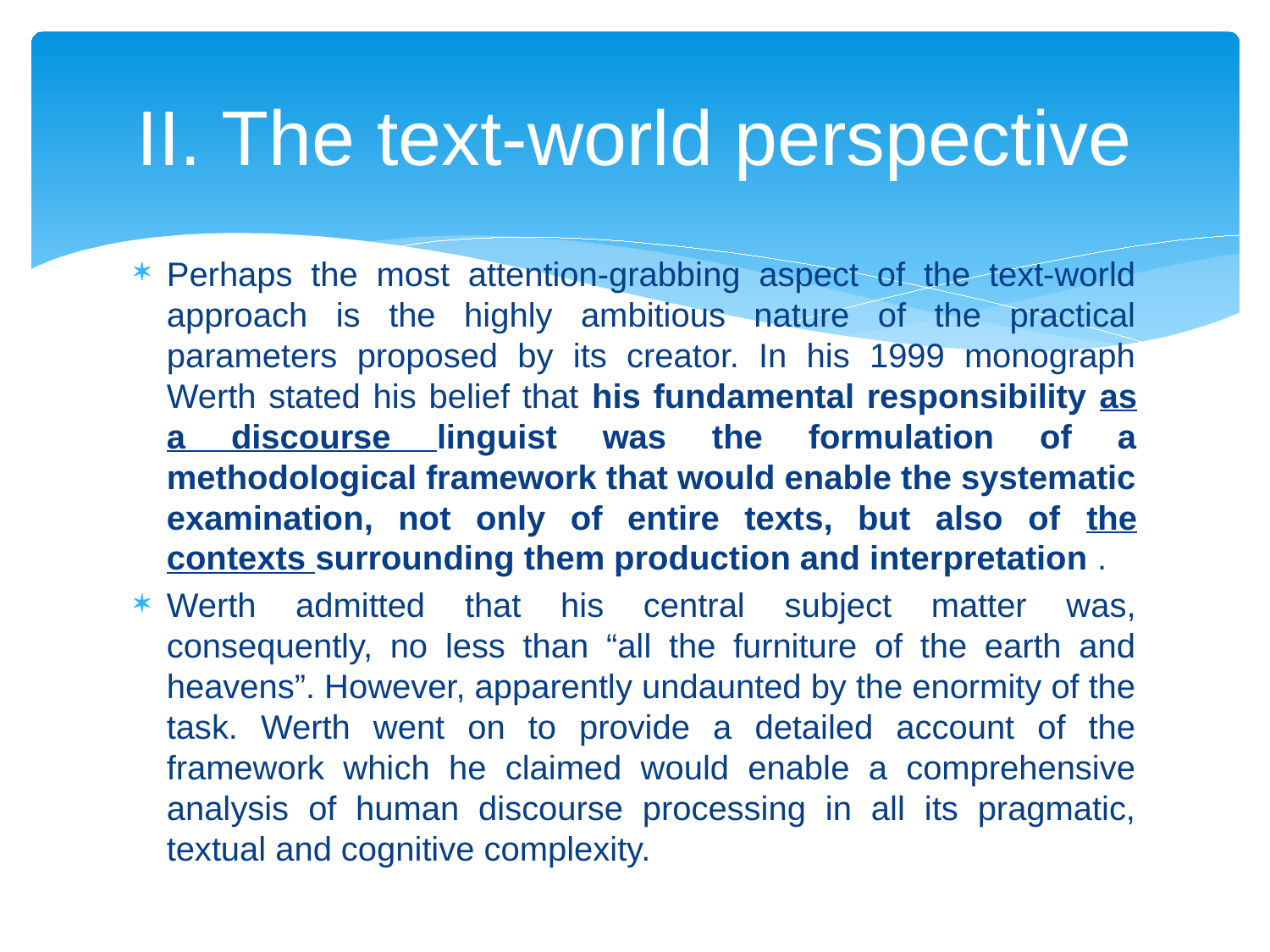

# II. The text-world perspective
Perhaps the most attention-grabbing aspect of the text-world approach is the highly ambitious nature of the practical parameters proposed by its creator. In his 1999 monograph Werth stated his belief that his fundamental responsibility as a discourse linguist was the formulation of a methodological framework that would enable the systematic examination, not only of entire texts, but also of the contexts surrounding them production and interpretation .
Werth admitted that his central subject matter was, consequently, no less than “all the furniture of the earth and heavens”. However, apparently undaunted by the enormity of the task. Werth went on to provide a detailed account of the framework which he claimed would enable a comprehensive analysis of human discourse processing in all its pragmatic, textual and cognitive complexity.